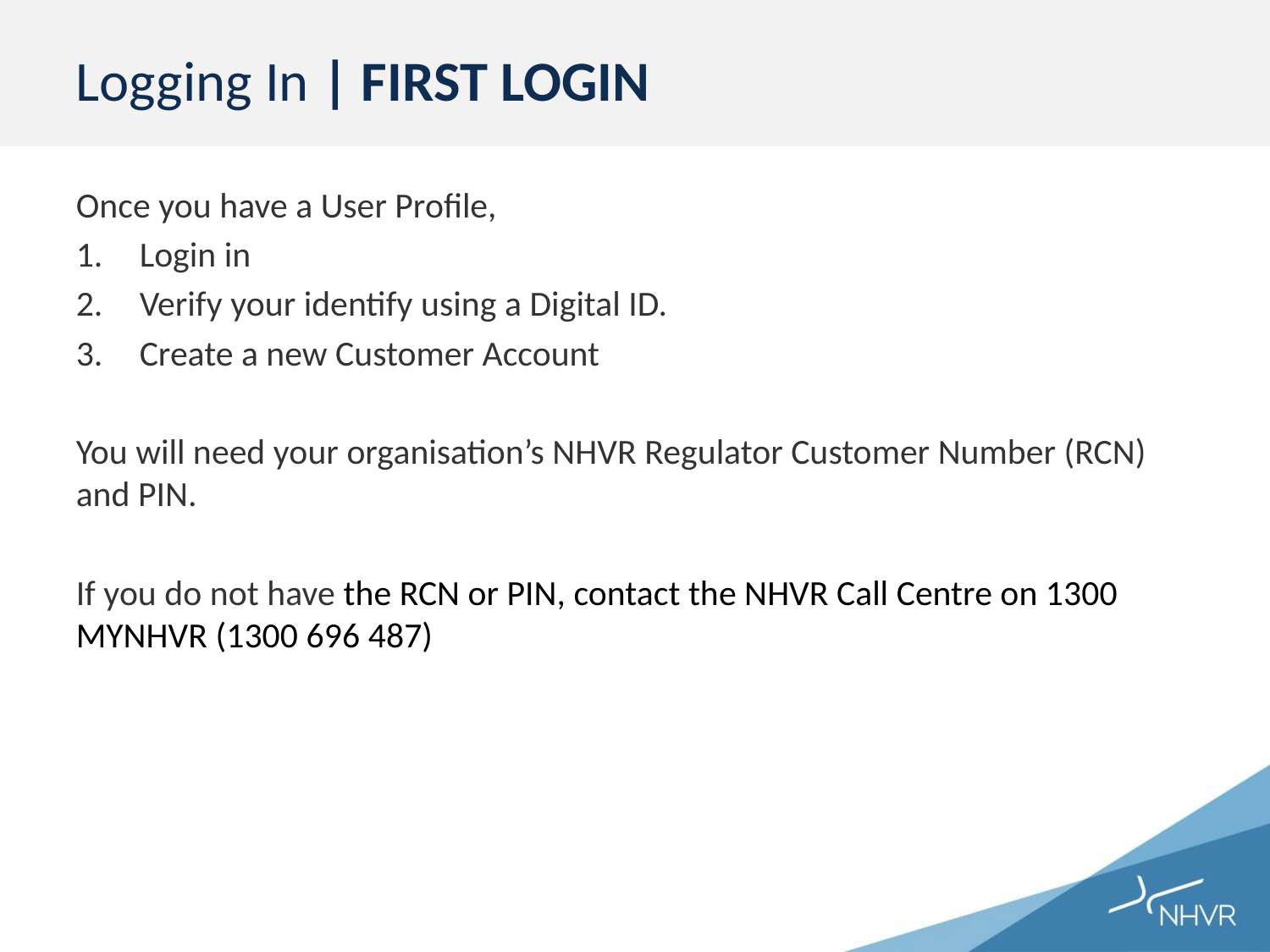

# Logging In | FIRST LOGIN
Once you have a User Profile,
Login in
Verify your identify using a Digital ID.
Create a new Customer Account

You will need your organisation’s NHVR Regulator Customer Number (RCN) and PIN.

If you do not have the RCN or PIN, contact the NHVR Call Centre on 1300 MYNHVR (1300 696 487)